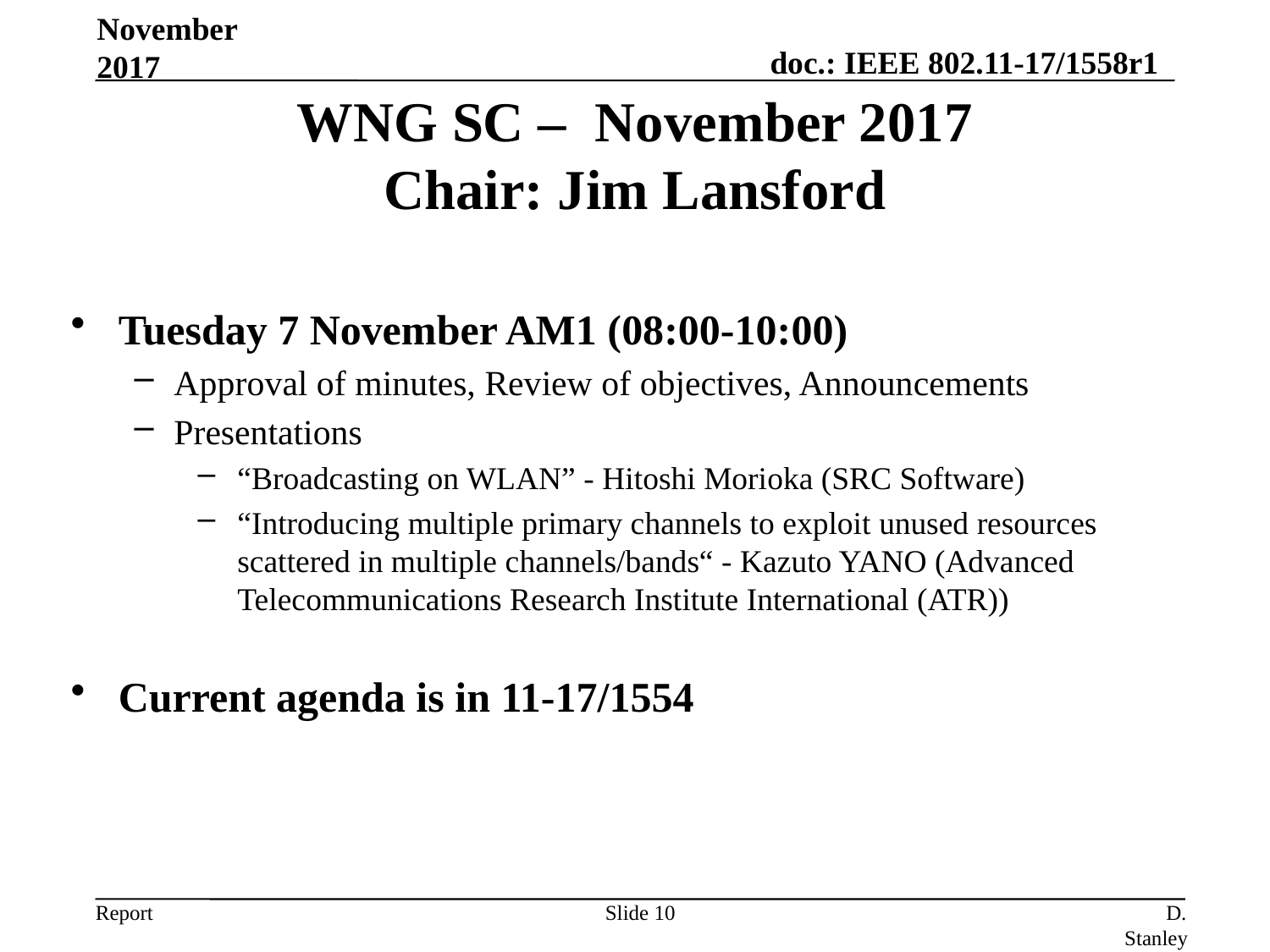

November 2017

WNG SC –  November 2017
Chair: Jim Lansford
Tuesday 7 November AM1 (08:00-10:00)
Approval of minutes, Review of objectives, Announcements
Presentations
“Broadcasting on WLAN” - Hitoshi Morioka (SRC Software)
“Introducing multiple primary channels to exploit unused resources scattered in multiple channels/bands“ - Kazuto YANO (Advanced Telecommunications Research Institute International (ATR))

Current agenda is in 11-17/1554

Slide 10
D. Stanley, HP Enterprise